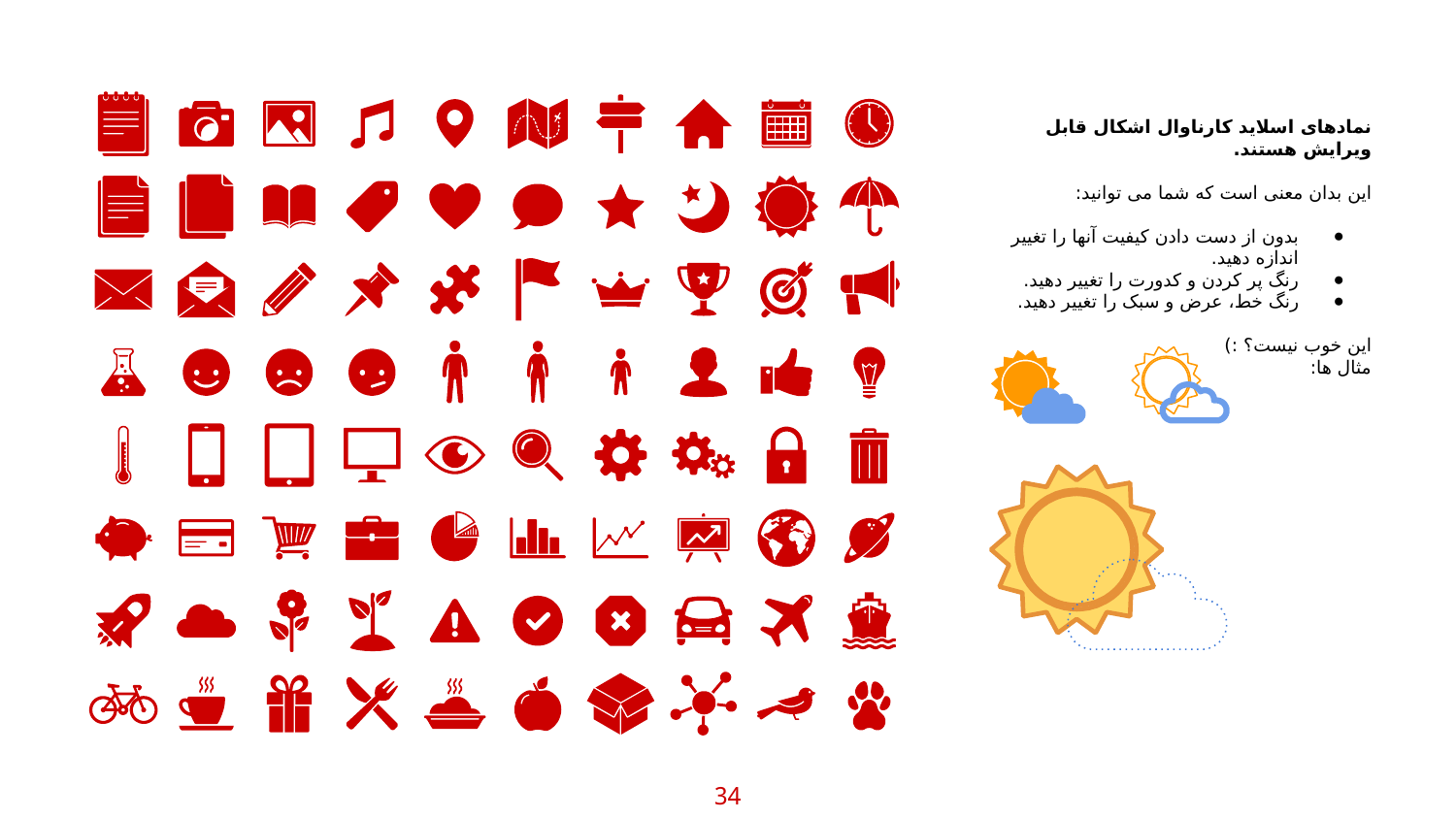

نمادهای اسلاید کارناوال اشکال قابل ویرایش هستند.

این بدان معنی است که شما می توانید:

بدون از دست دادن کیفیت آنها را تغییر اندازه دهید.
رنگ پر کردن و کدورت را تغییر دهید.
رنگ خط، عرض و سبک را تغییر دهید.

این خوب نیست؟ :)
مثال ها:

34